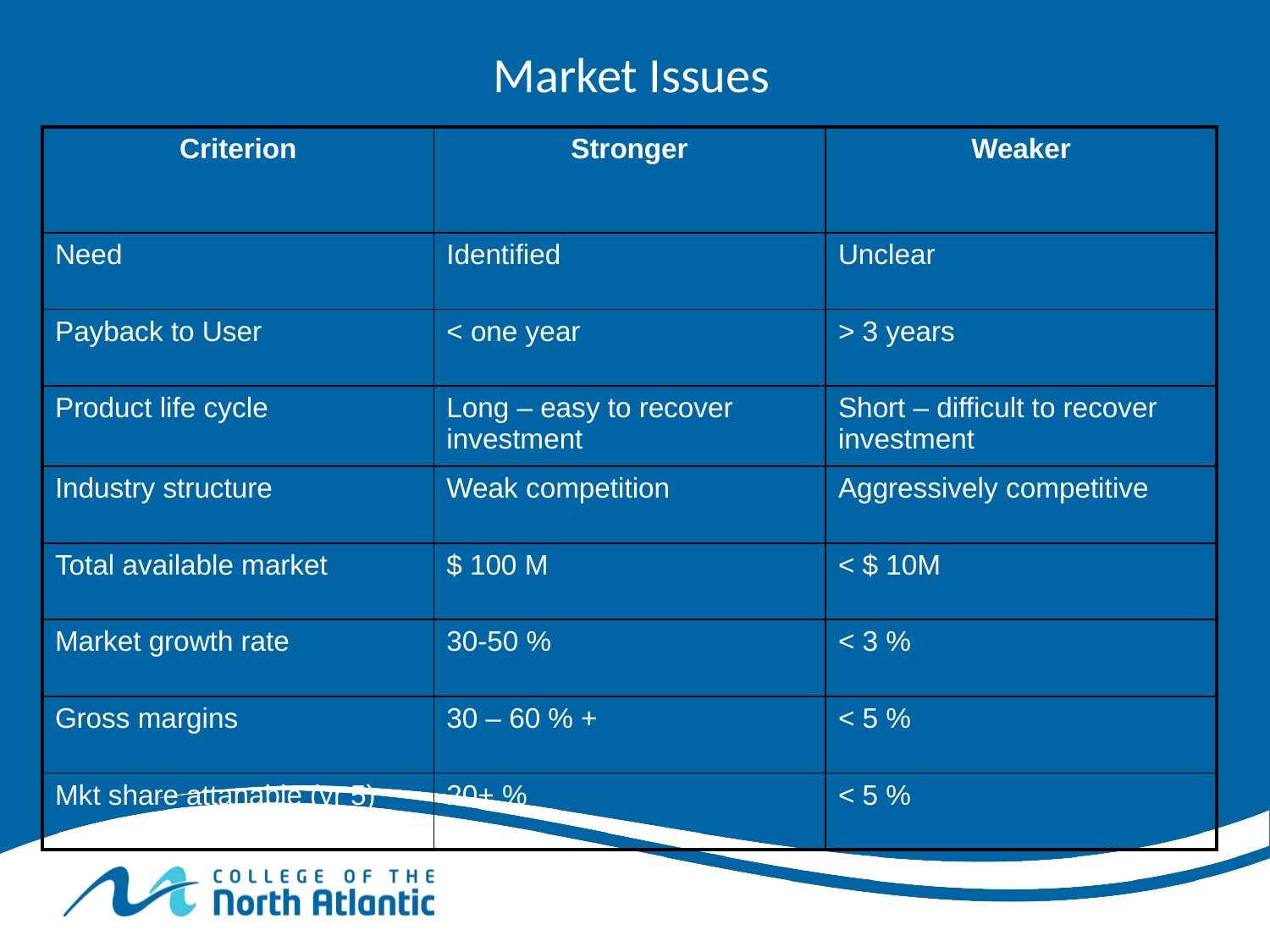

# Market Issues
| Criterion | Stronger | Weaker |
| --- | --- | --- |
| Need | Identified | Unclear |
| Payback to User | < one year | > 3 years |
| Product life cycle | Long – easy to recover investment | Short – difficult to recover investment |
| Industry structure | Weak competition | Aggressively competitive |
| Total available market | $ 100 M | < $ 10M |
| Market growth rate | 30-50 % | < 3 % |
| Gross margins | 30 – 60 % + | < 5 % |
| Mkt share attanable (yr 5) | 20+ % | < 5 % |